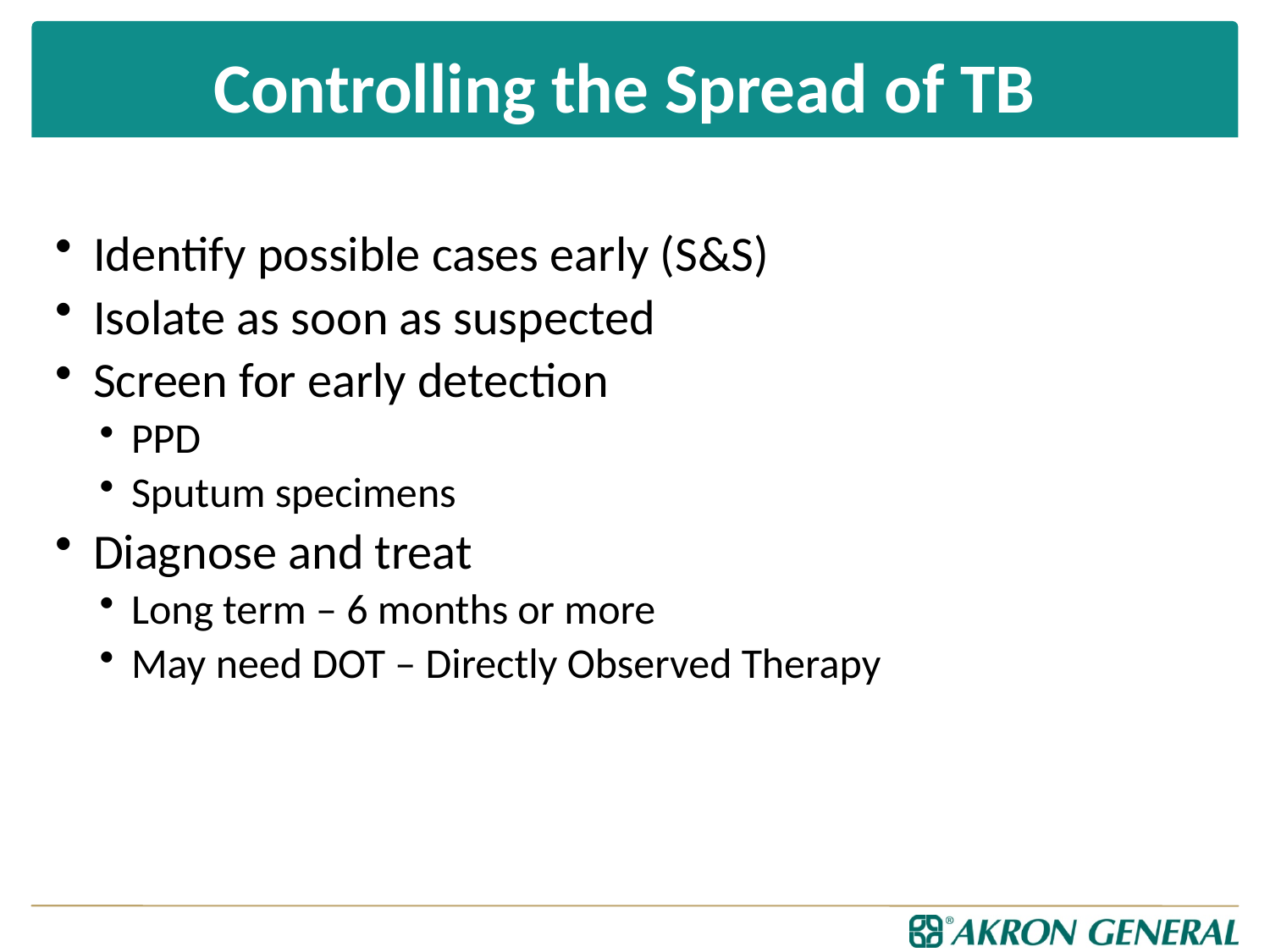

# Controlling the Spread of TB
Identify possible cases early (S&S)
Isolate as soon as suspected
Screen for early detection
PPD
Sputum specimens
Diagnose and treat
Long term – 6 months or more
May need DOT – Directly Observed Therapy